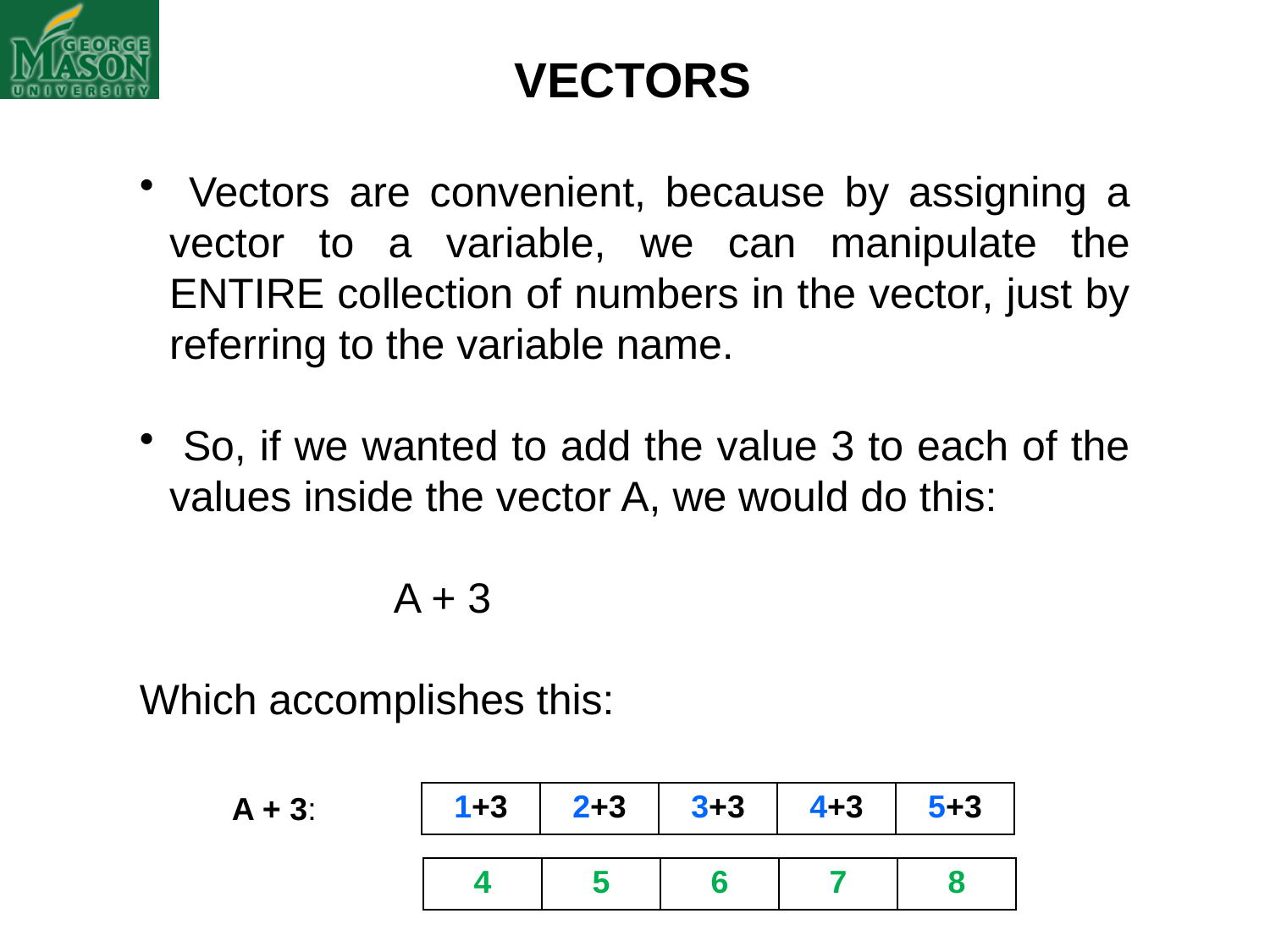

VECTORS
 Vectors are convenient, because by assigning a vector to a variable, we can manipulate the ENTIRE collection of numbers in the vector, just by referring to the variable name.

 So, if we wanted to add the value 3 to each of the values inside the vector A, we would do this:

		A + 3

Which accomplishes this:
A + 3:
| 1+3 | 2+3 | 3+3 | 4+3 | 5+3 |
| --- | --- | --- | --- | --- |
| 4 | 5 | 6 | 7 | 8 |
| --- | --- | --- | --- | --- |